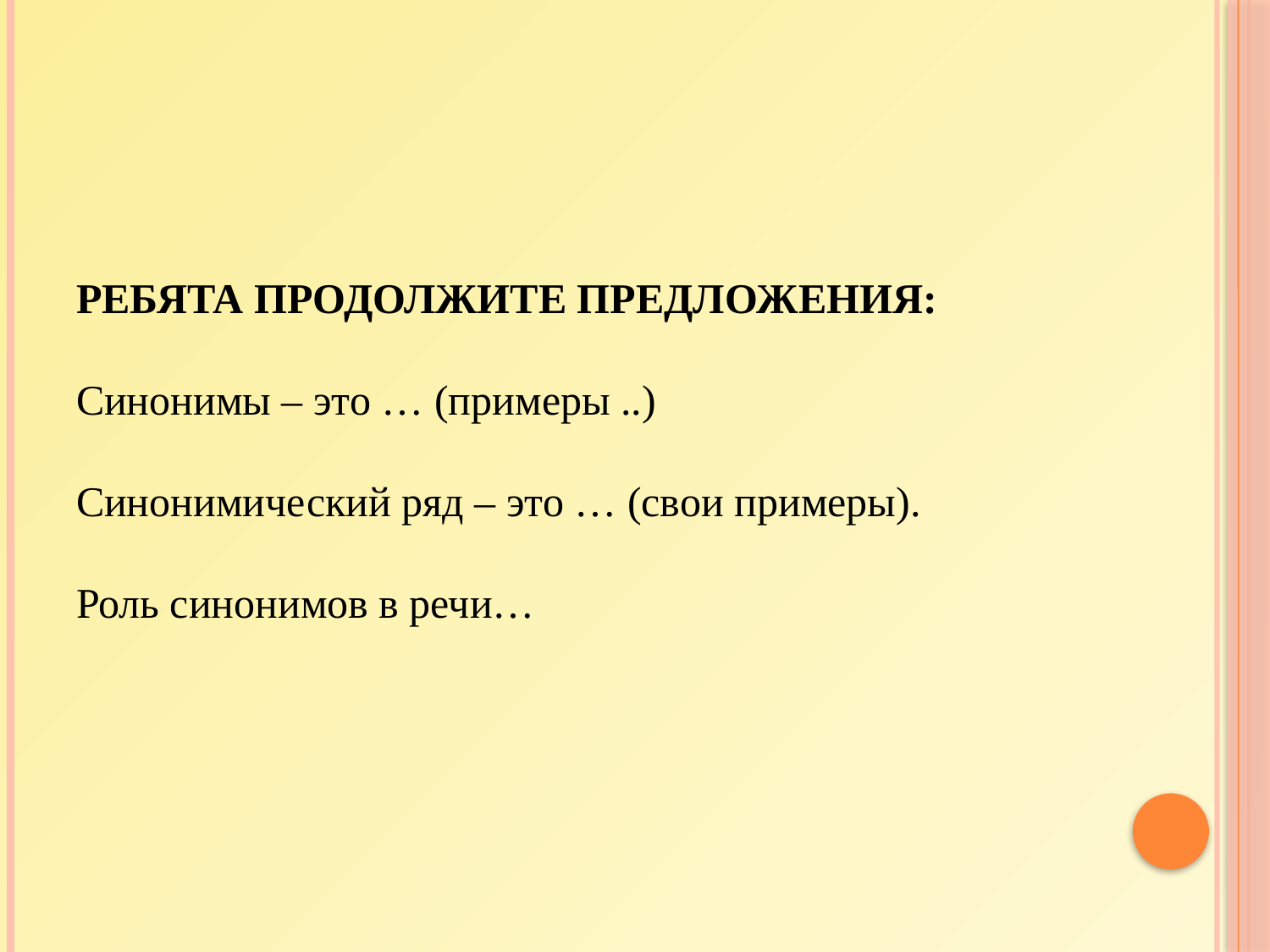

# Ребята продолжите предложения: Синонимы – это … (примеры ..) Синонимический ряд – это … (свои примеры). Роль синонимов в речи…